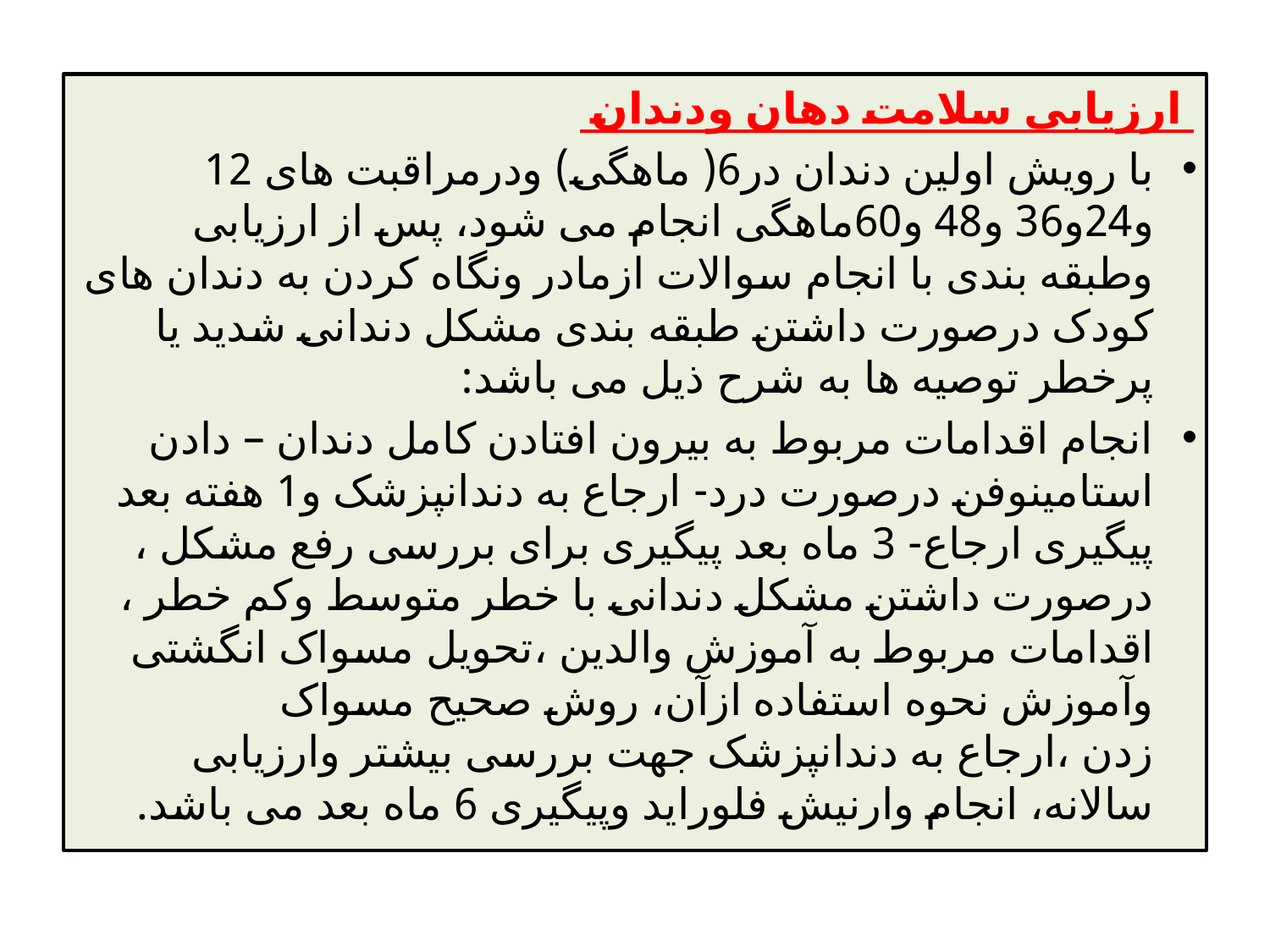

ارزیابی سلامت دهان ودندان
با رویش اولین دندان در6( ماهگی) ودرمراقبت های 12 و24و36 و48 و60ماهگی انجام می شود، پس از ارزیابی وطبقه بندی با انجام سوالات ازمادر ونگاه کردن به دندان های کودک درصورت داشتن طبقه بندی مشکل دندانی شدید یا پرخطر توصیه ها به شرح ذیل می باشد:
انجام اقدامات مربوط به بیرون افتادن کامل دندان – دادن استامینوفن درصورت درد- ارجاع به دندانپزشک و1 هفته بعد پیگیری ارجاع- 3 ماه بعد پیگیری برای بررسی رفع مشکل ، درصورت داشتن مشکل دندانی با خطر متوسط وکم خطر ، اقدامات مربوط به آموزش والدین ،تحویل مسواک انگشتی وآموزش نحوه استفاده ازآن، روش صحیح مسواک زدن ،ارجاع به دندانپزشک جهت بررسی بیشتر وارزیابی سالانه، انجام وارنیش فلوراید وپیگیری 6 ماه بعد می باشد.